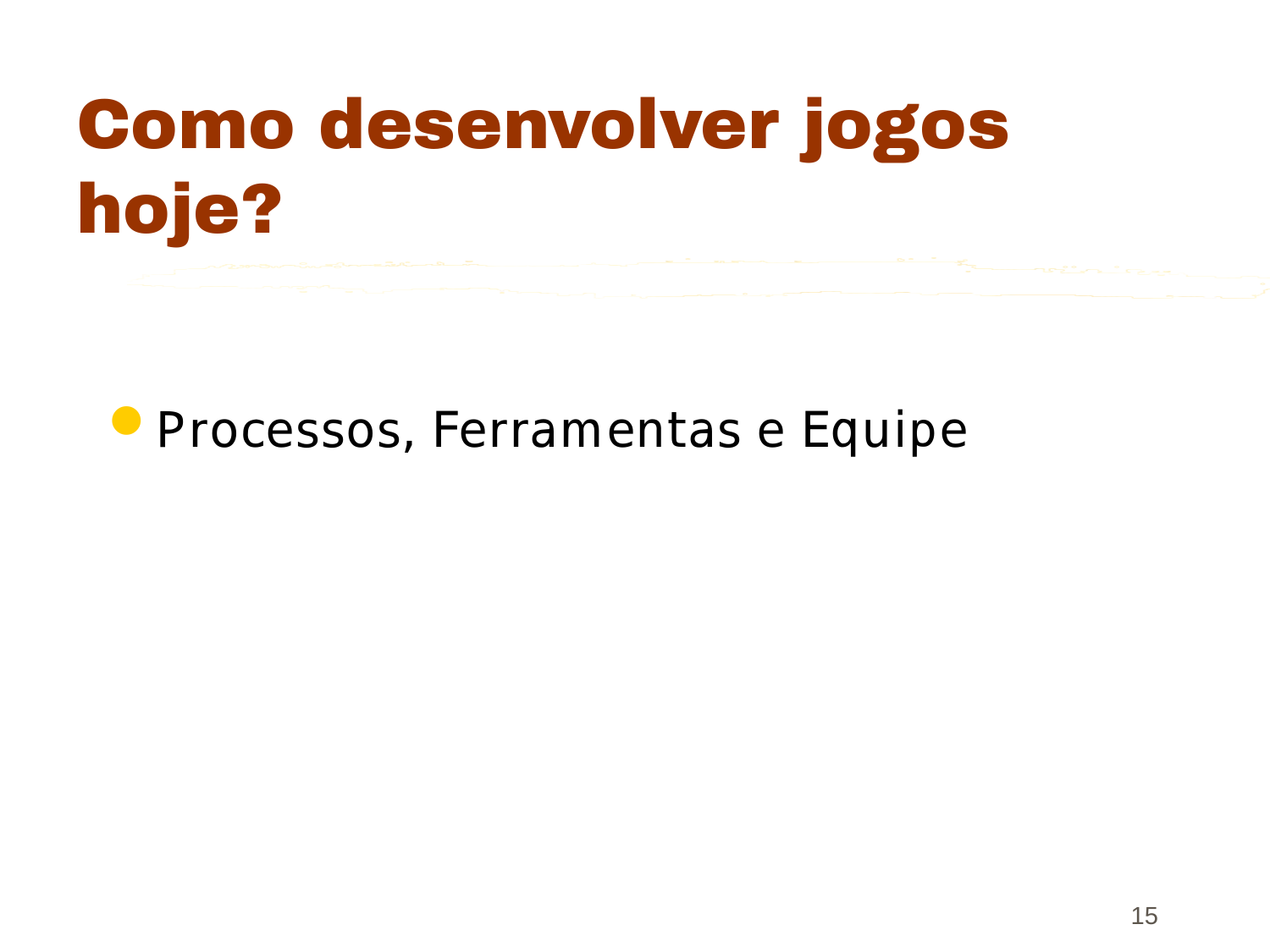

# Como desenvolver jogos hoje?
Processos, Ferramentas e Equipe
15